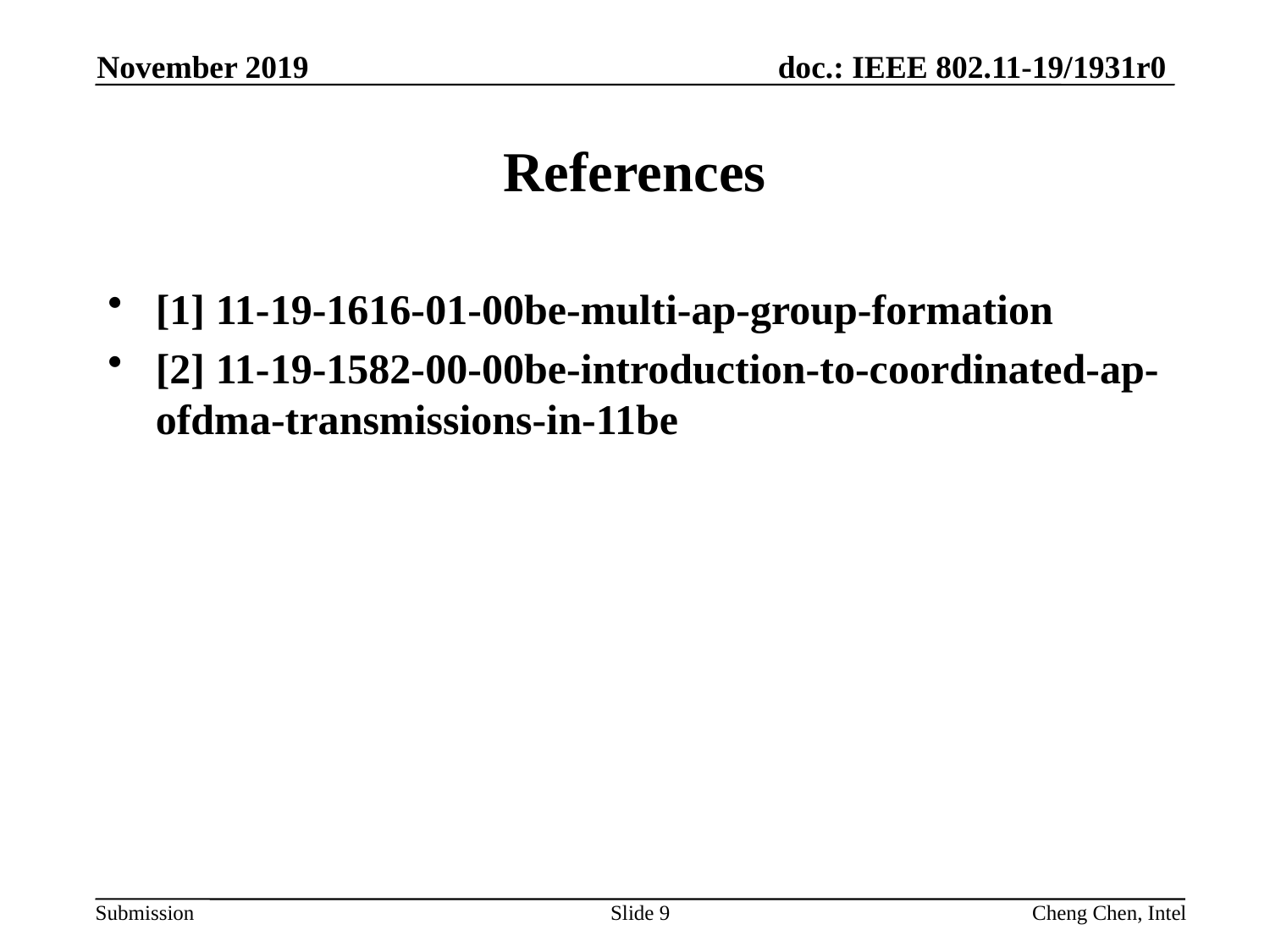

November 2019
# References
[1] 11-19-1616-01-00be-multi-ap-group-formation
[2] 11-19-1582-00-00be-introduction-to-coordinated-ap-ofdma-transmissions-in-11be
Slide 9
Cheng Chen, Intel